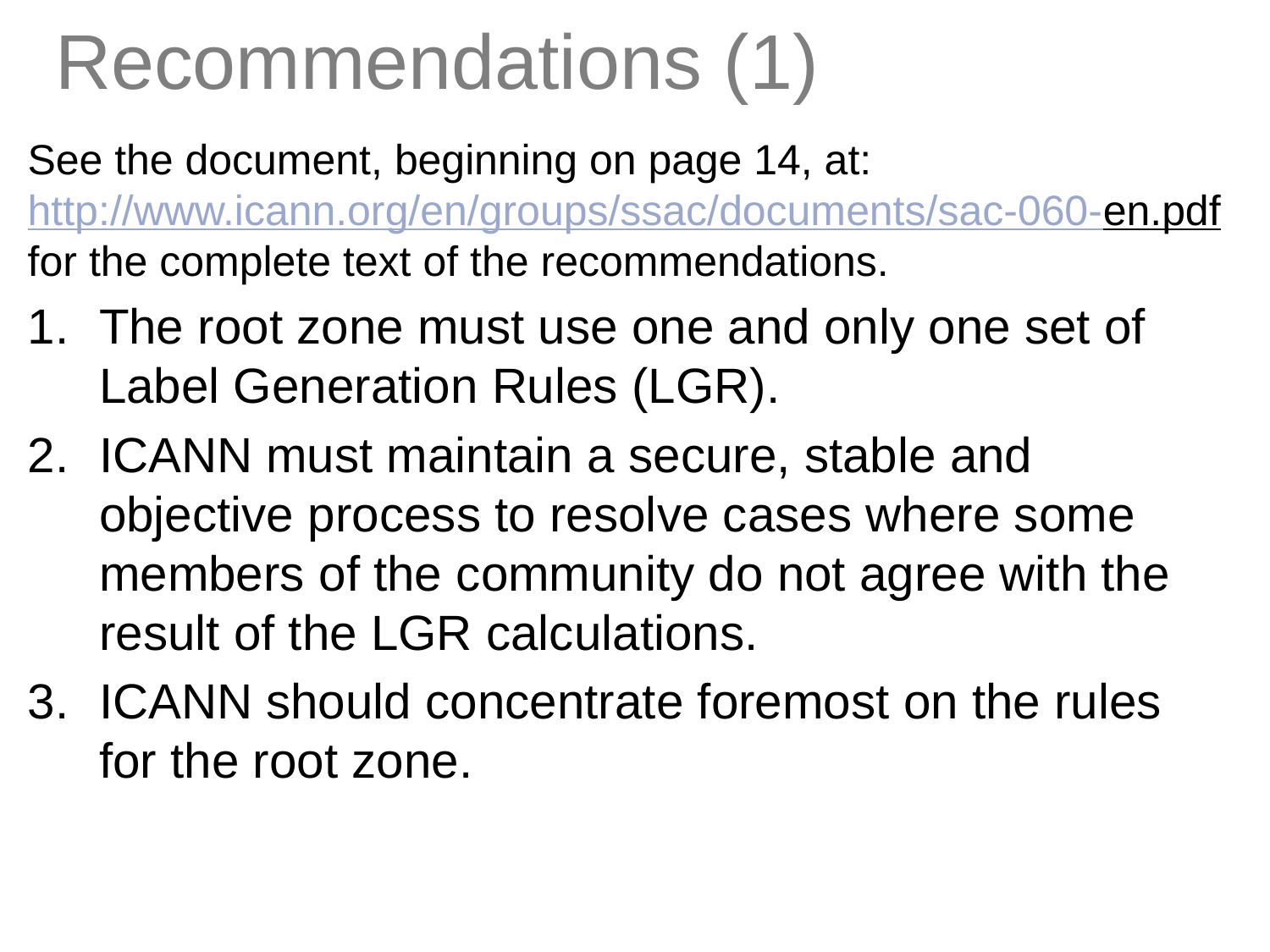

# Recommendations (1)
See the document, beginning on page 14, at: http://www.icann.org/en/groups/ssac/documents/sac-060-en.pdf for the complete text of the recommendations.
The root zone must use one and only one set of Label Generation Rules (LGR).
ICANN must maintain a secure, stable and objective process to resolve cases where some members of the community do not agree with the result of the LGR calculations.
ICANN should concentrate foremost on the rules for the root zone.

31